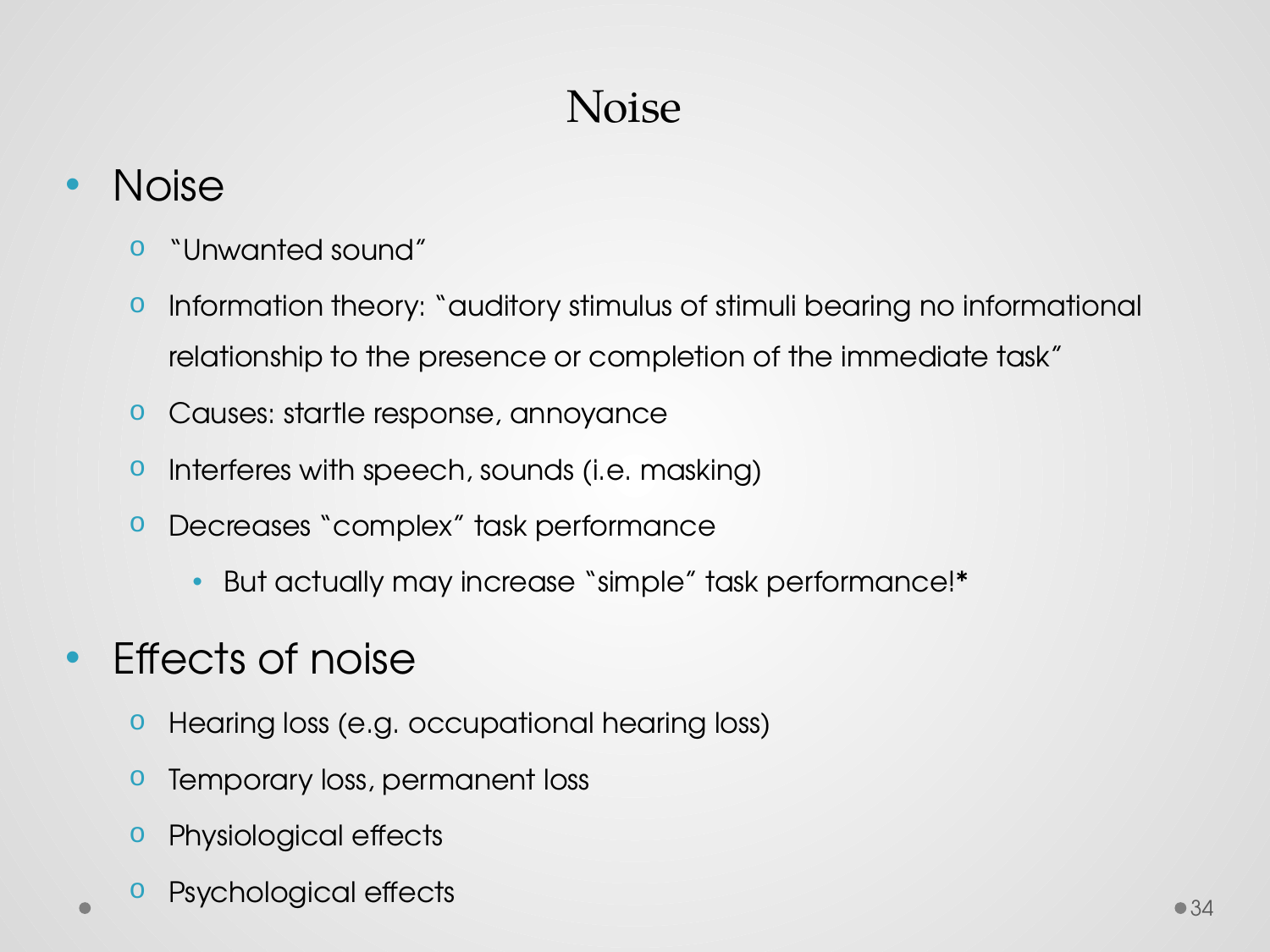

# Noise

Noise
“Unwanted sound”
Information theory: “auditory stimulus of stimuli bearing no informational relationship to the presence or completion of the immediate task”
Causes: startle response, annoyance
Interferes with speech, sounds (i.e. masking)
Decreases “complex” task performance
But actually may increase “simple” task performance!*
Effects of noise
Hearing loss (e.g. occupational hearing loss)
Temporary loss, permanent loss
Physiological effects
Psychological effects

34